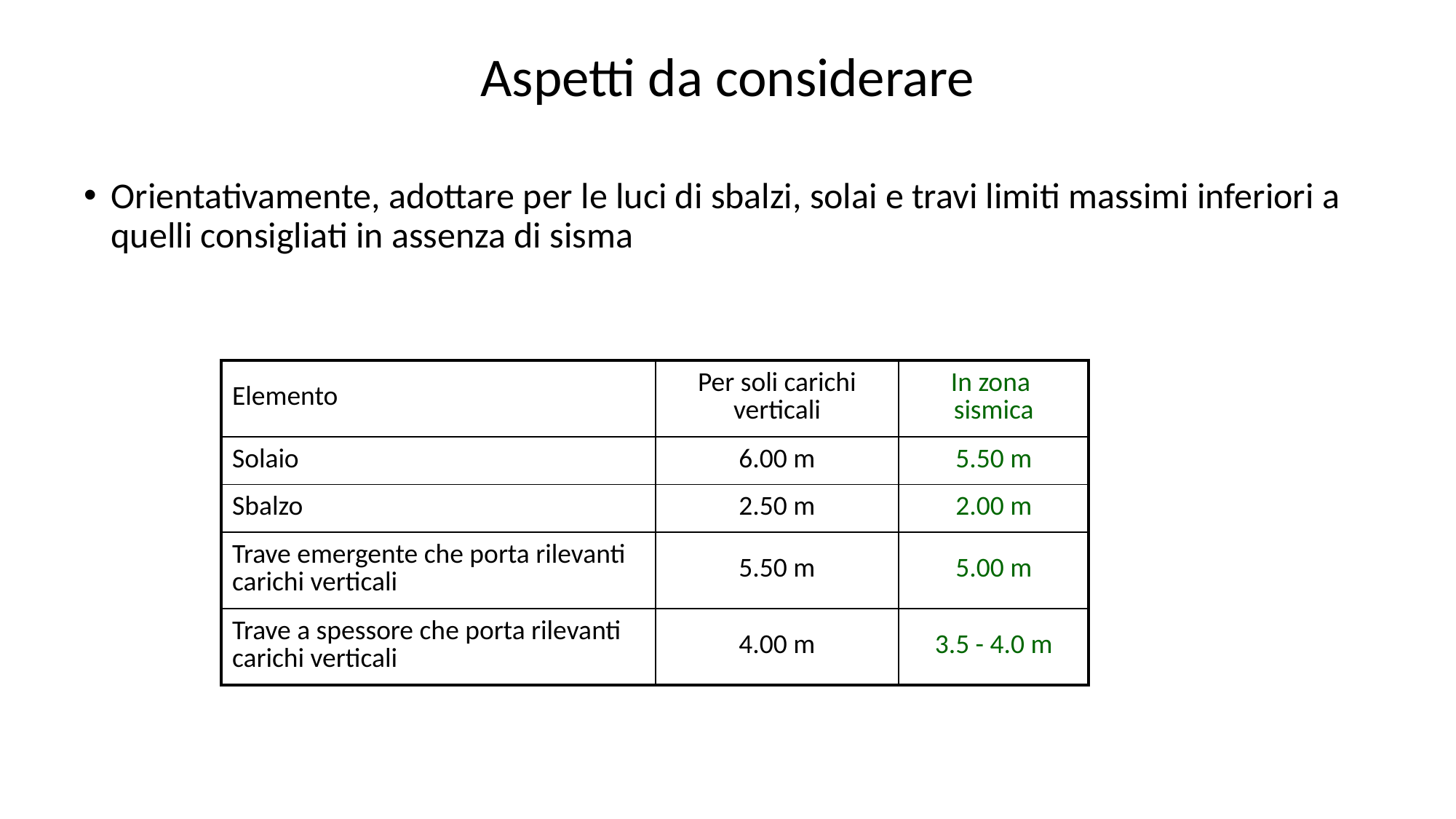

# Aspetti da considerare
Orientativamente, adottare per le luci di sbalzi, solai e travi limiti massimi inferiori a quelli consigliati in assenza di sisma
| Elemento | Per soli carichi verticali | In zona sismica |
| --- | --- | --- |
| Solaio | 6.00 m | 5.50 m |
| Sbalzo | 2.50 m | 2.00 m |
| Trave emergente che porta rilevanti carichi verticali | 5.50 m | 5.00 m |
| Trave a spessore che porta rilevanti carichi verticali | 4.00 m | 3.5 - 4.0 m |